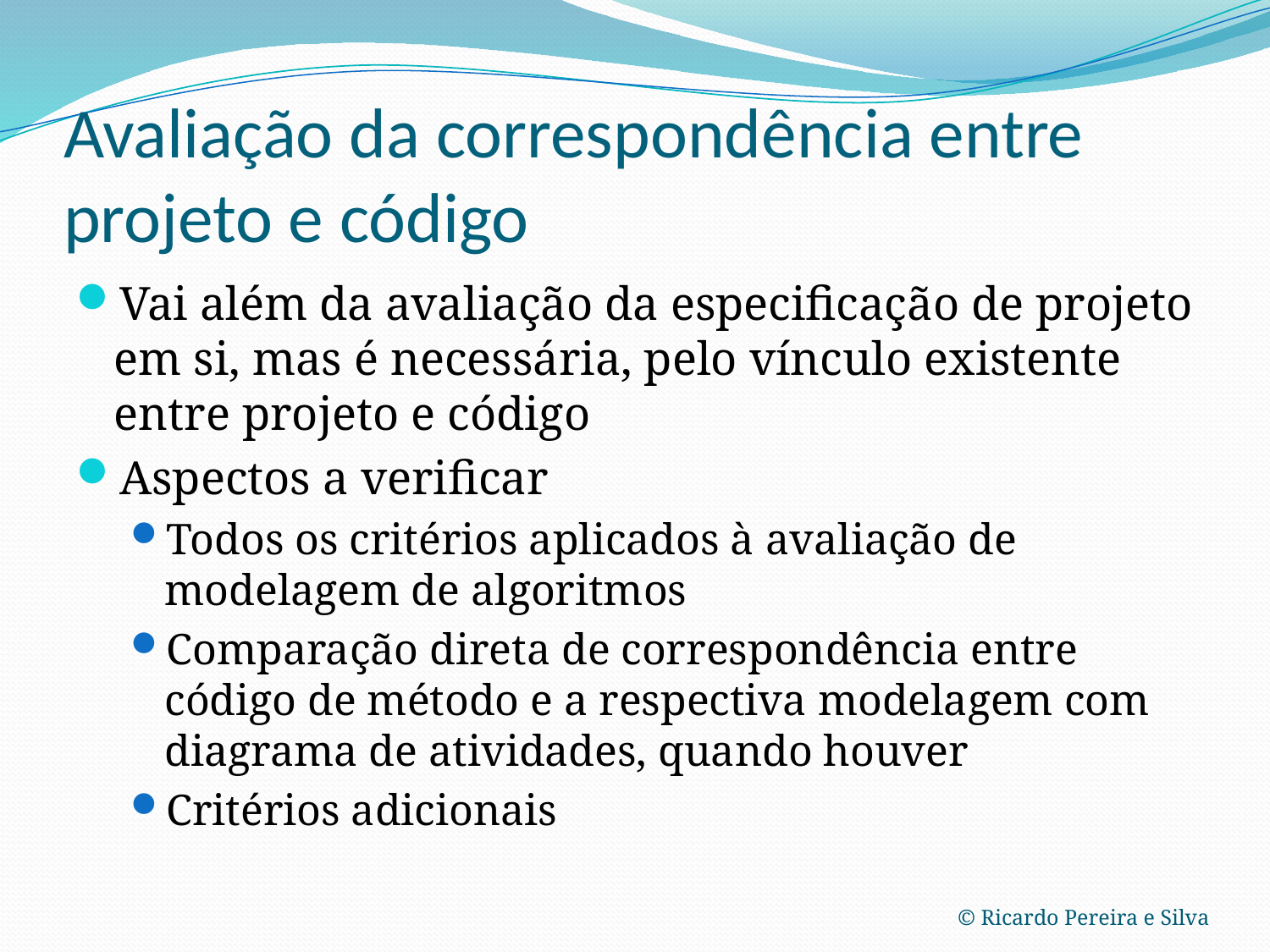

# Avaliação da correspondência entre projeto e código
Vai além da avaliação da especificação de projeto em si, mas é necessária, pelo vínculo existente entre projeto e código
Aspectos a verificar
Todos os critérios aplicados à avaliação de modelagem de algoritmos
Comparação direta de correspondência entre código de método e a respectiva modelagem com diagrama de atividades, quando houver
Critérios adicionais
© Ricardo Pereira e Silva